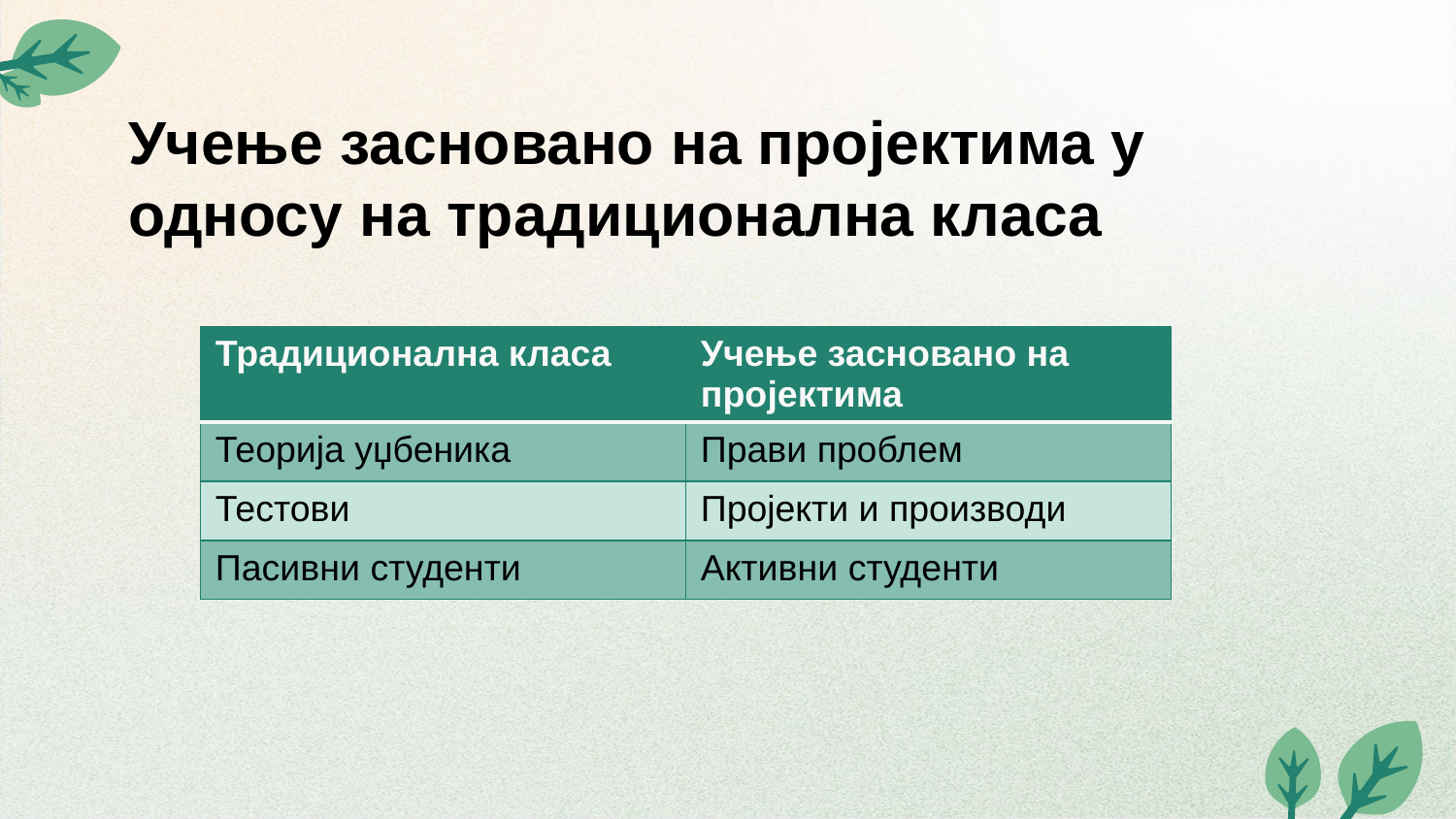

# Учење засновано на пројектима у односу на традиционална класа
| Традиционална класа | Учење засновано на пројектима |
| --- | --- |
| Теорија уџбеника | Прави проблем |
| Тестови | Пројекти и производи |
| Пасивни студенти | Активни студенти |